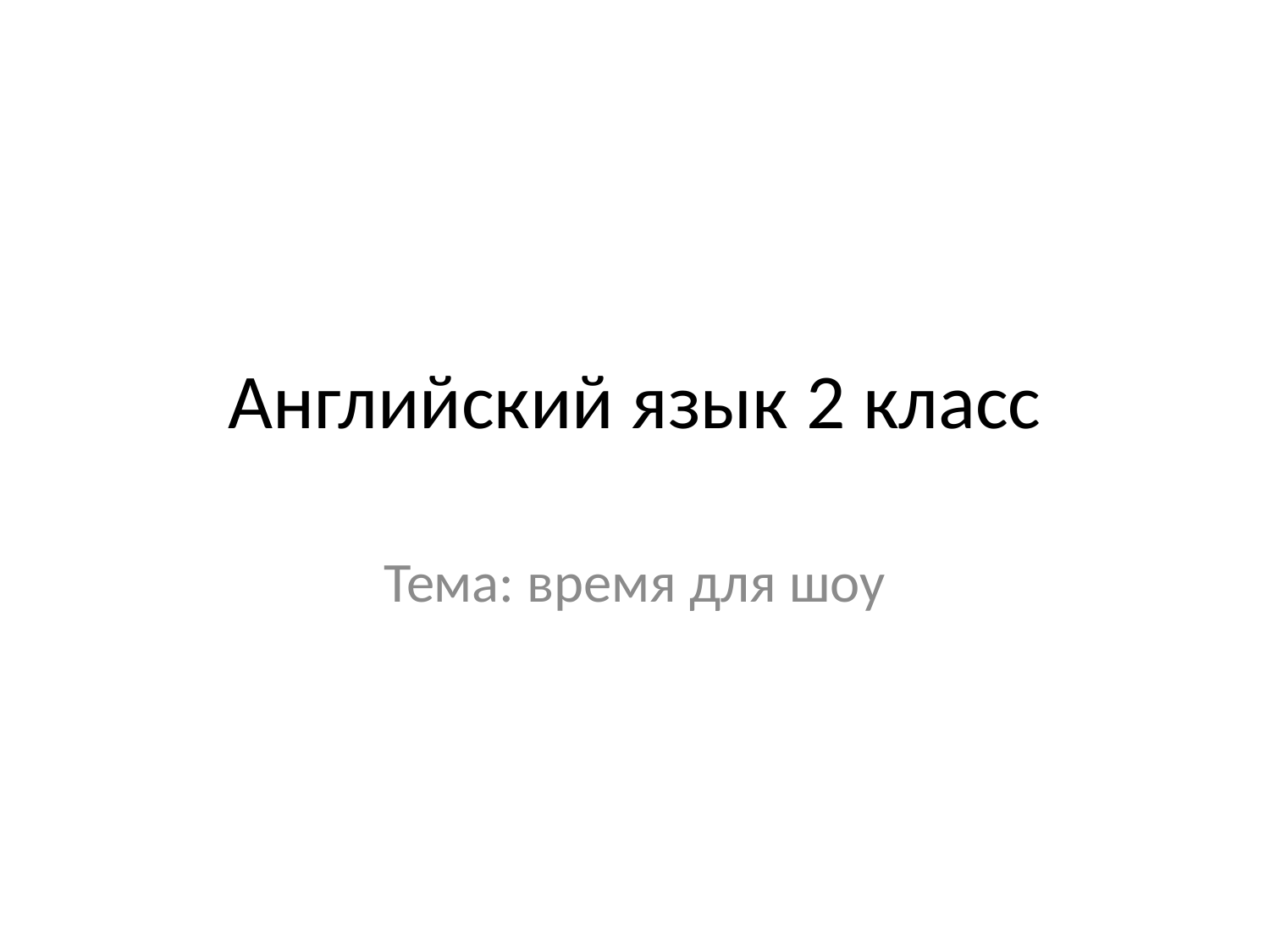

# Английский язык 2 класс
Тема: время для шоу